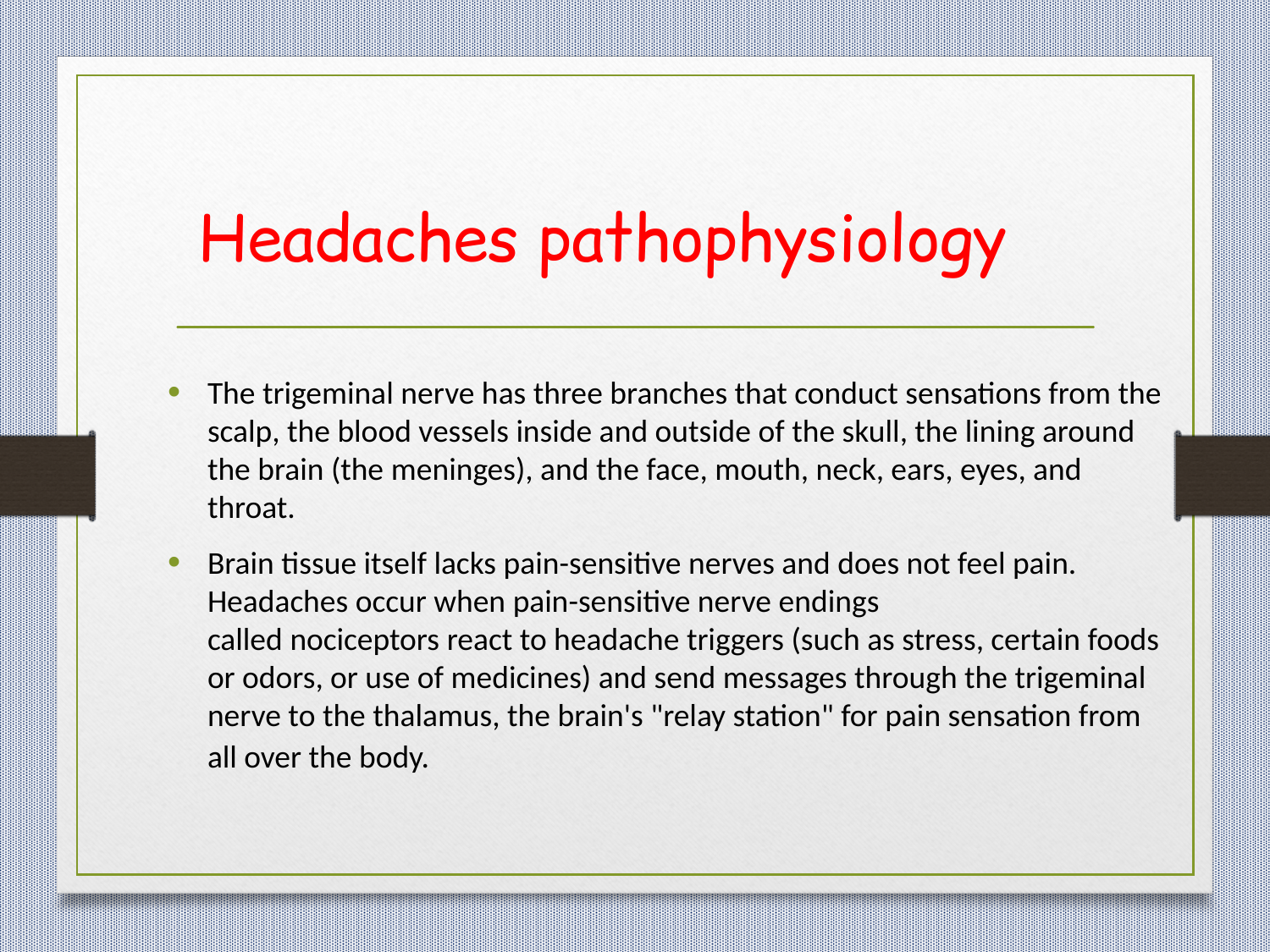

# Headaches pathophysiology
The trigeminal nerve has three branches that conduct sensations from the scalp, the blood vessels inside and outside of the skull, the lining around the brain (the meninges), and the face, mouth, neck, ears, eyes, and throat.
Brain tissue itself lacks pain-sensitive nerves and does not feel pain. Headaches occur when pain-sensitive nerve endings called nociceptors react to headache triggers (such as stress, certain foods or odors, or use of medicines) and send messages through the trigeminal nerve to the thalamus, the brain's "relay station" for pain sensation from all over the body.